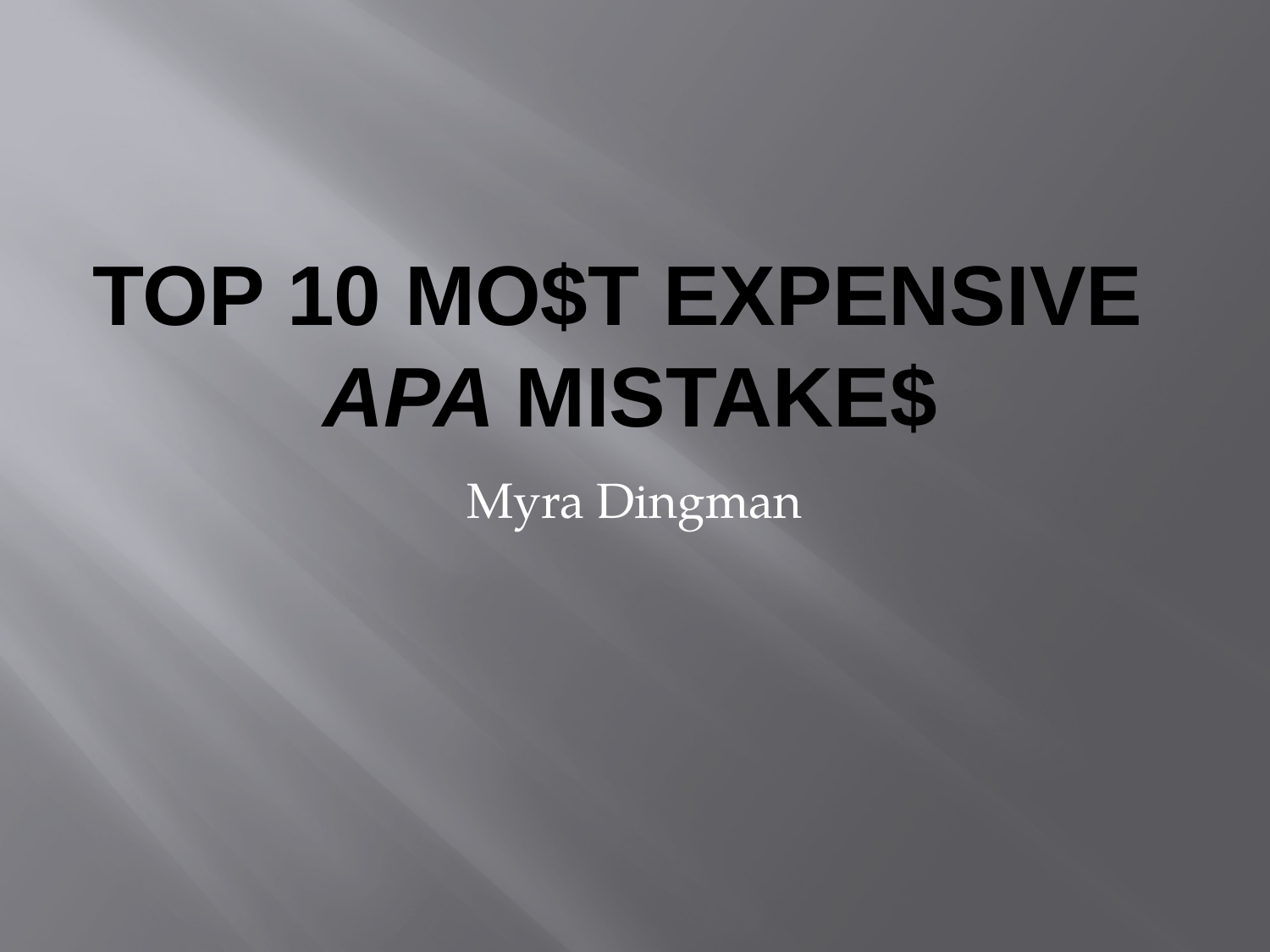

# Top 10 Mo$t Expensive APA Mistake$
Myra Dingman